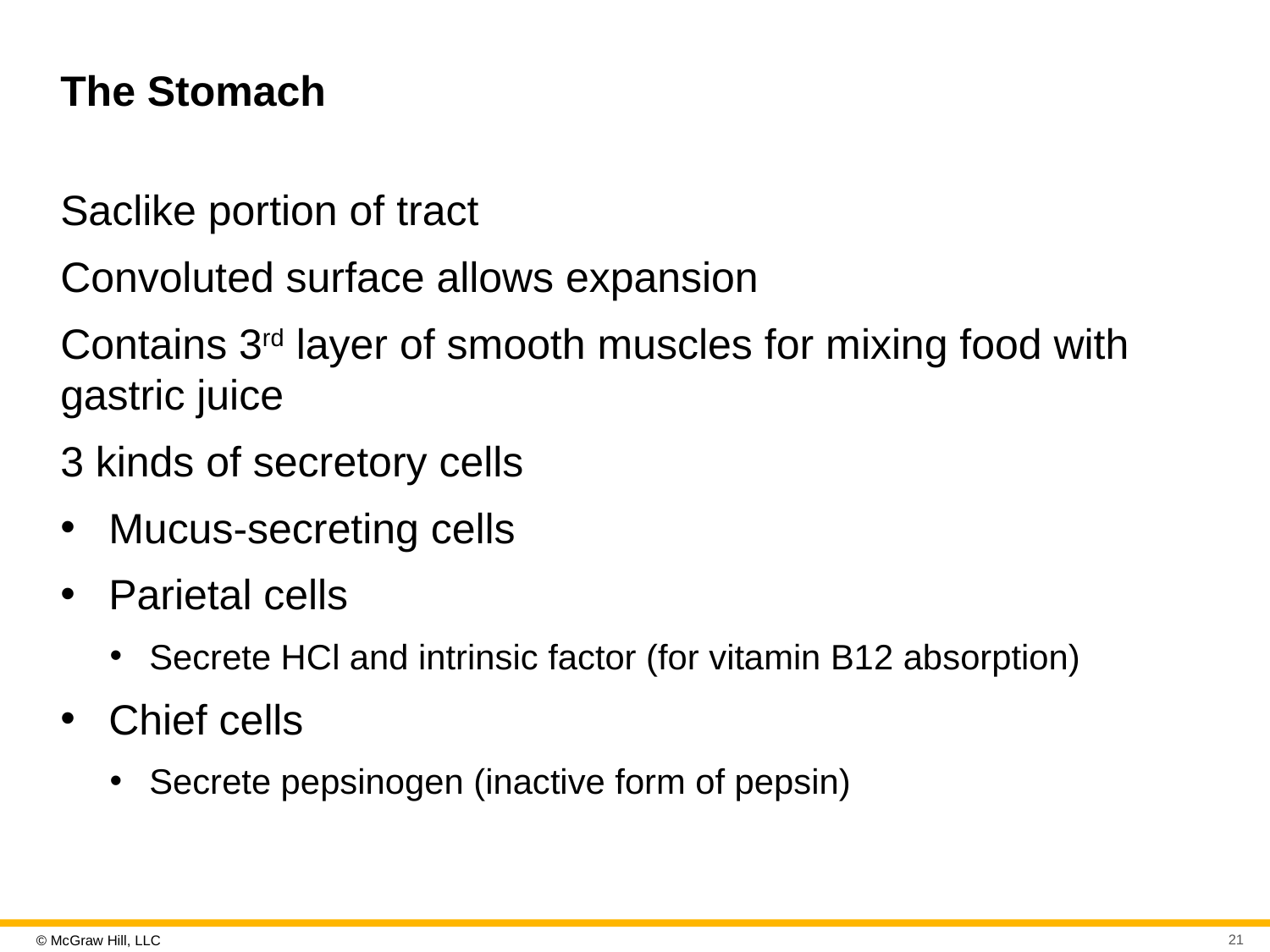

# The Stomach
Saclike portion of tract
Convoluted surface allows expansion
Contains 3rd layer of smooth muscles for mixing food with gastric juice
3 kinds of secretory cells
Mucus-secreting cells
Parietal cells
Secrete HCl and intrinsic factor (for vitamin B12 absorption)
Chief cells
Secrete pepsinogen (inactive form of pepsin)
21